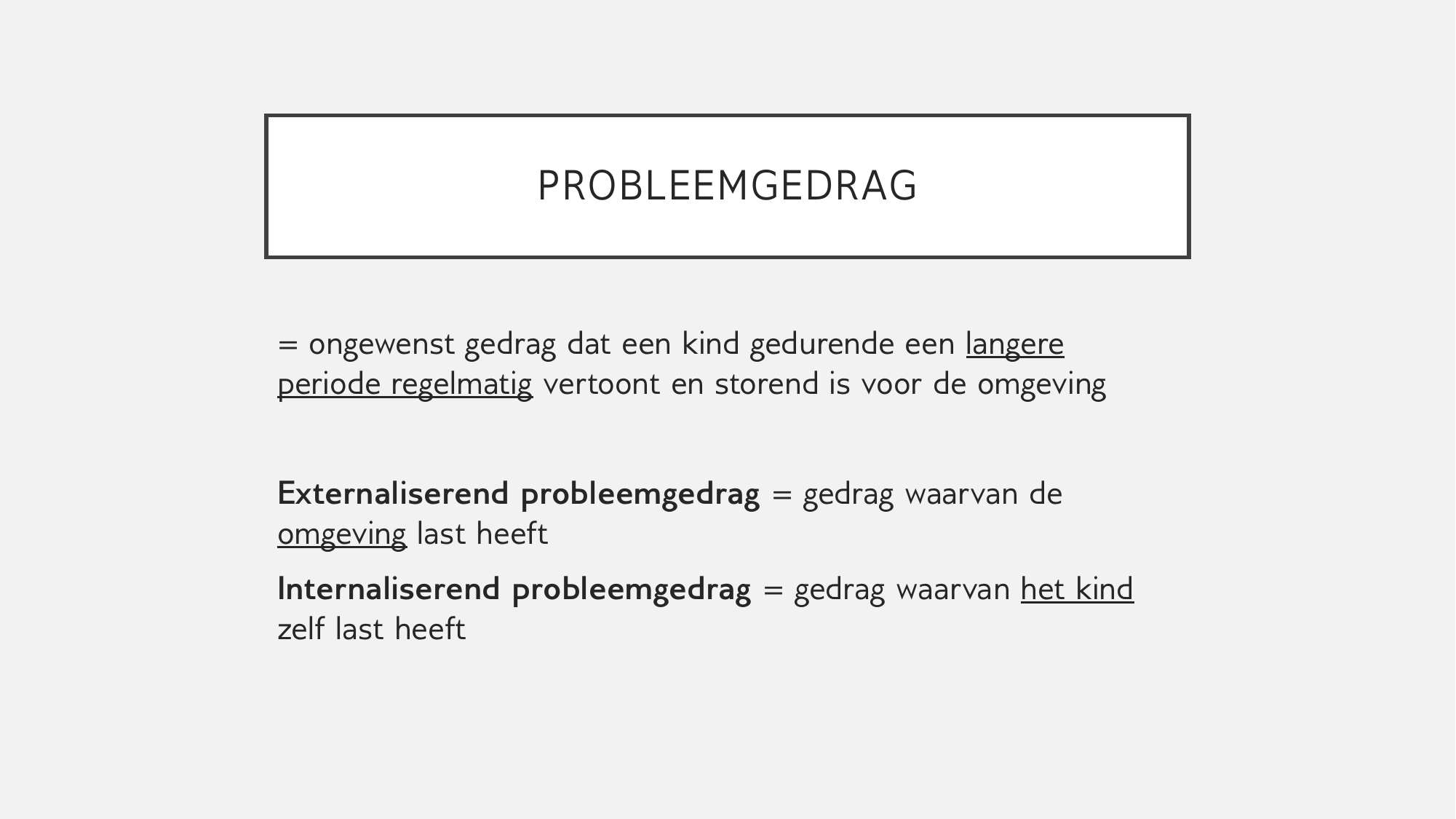

# probleemgedrag
= ongewenst gedrag dat een kind gedurende een langere periode regelmatig vertoont en storend is voor de omgeving

Externaliserend probleemgedrag = gedrag waarvan de omgeving last heeft
Internaliserend probleemgedrag = gedrag waarvan het kind zelf last heeft